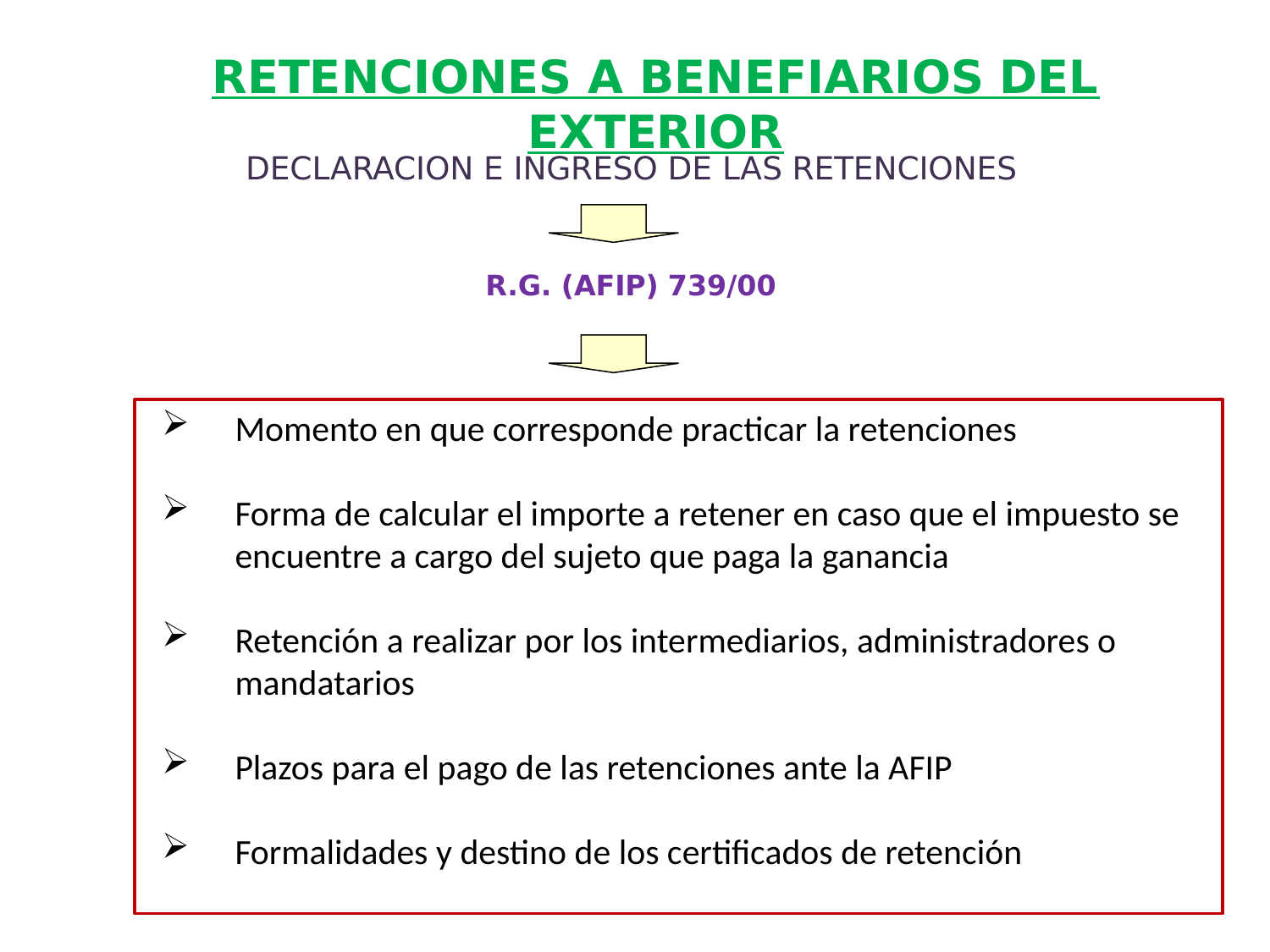

Retenciones a benefiarios del exterior
DECLARACION E INGRESO DE LAS RETENCIONES

# R.G. (AFIP) 739/00

Momento en que corresponde practicar la retenciones

Forma de calcular el importe a retener en caso que el impuesto se encuentre a cargo del sujeto que paga la ganancia

Retención a realizar por los intermediarios, administradores o mandatarios

Plazos para el pago de las retenciones ante la AFIP

Formalidades y destino de los certificados de retención